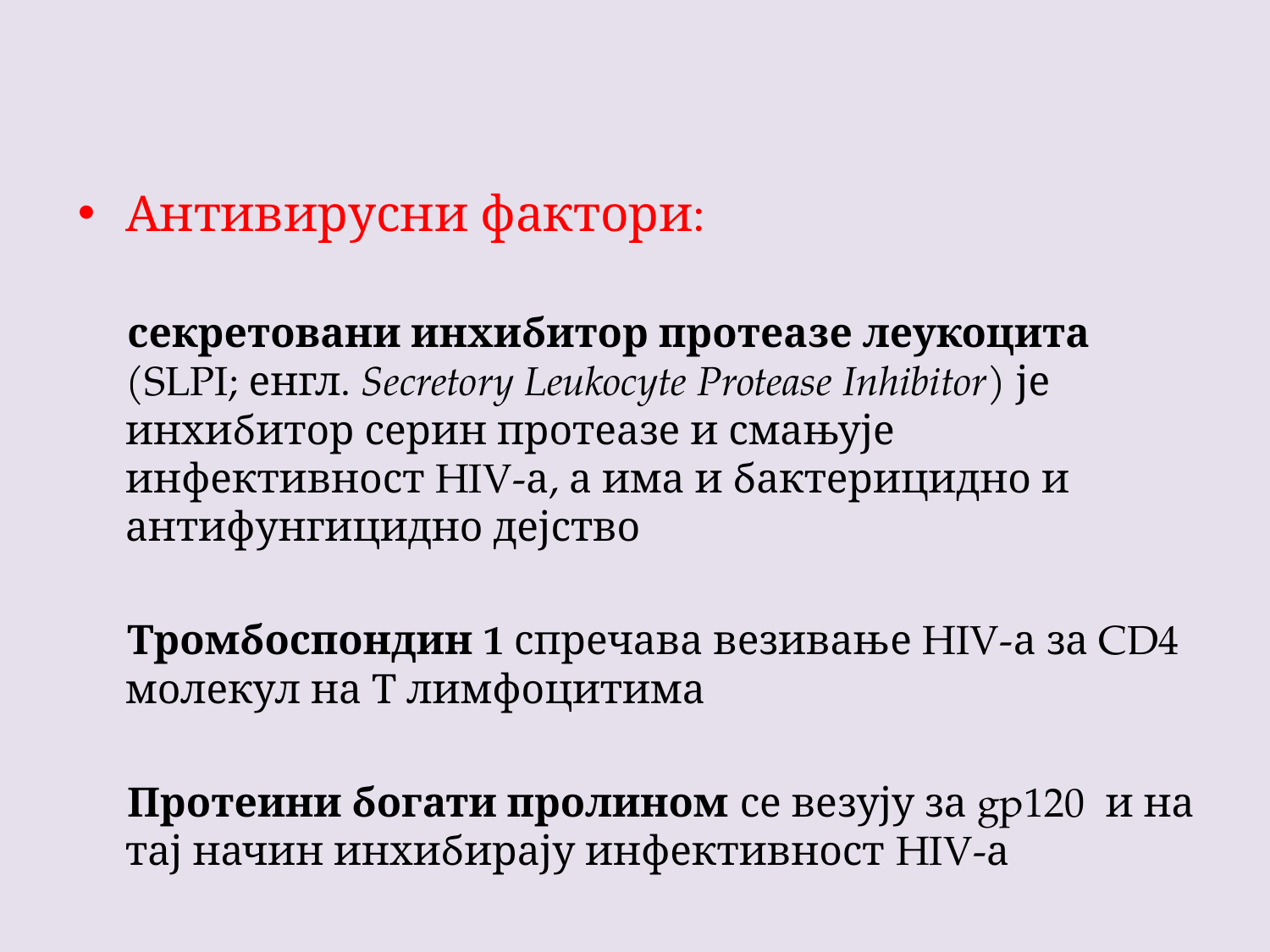

Антивирусни фактори:

секретовани инхибитор протеазе леукоцита (SLPI; енгл. Secretory Leukocyte Protease Inhibitor) је инхибитор серин протеазе и смањује инфективност HIV-а, а има и бактерицидно и антифунгицидно дејство

Тромбоспондин 1 спречава везивање HIV-а за CD4 молекул на Т лимфоцитима

Протеини богати пролином се везују за gp120  и на тај начин инхибирају инфективност HIV-а